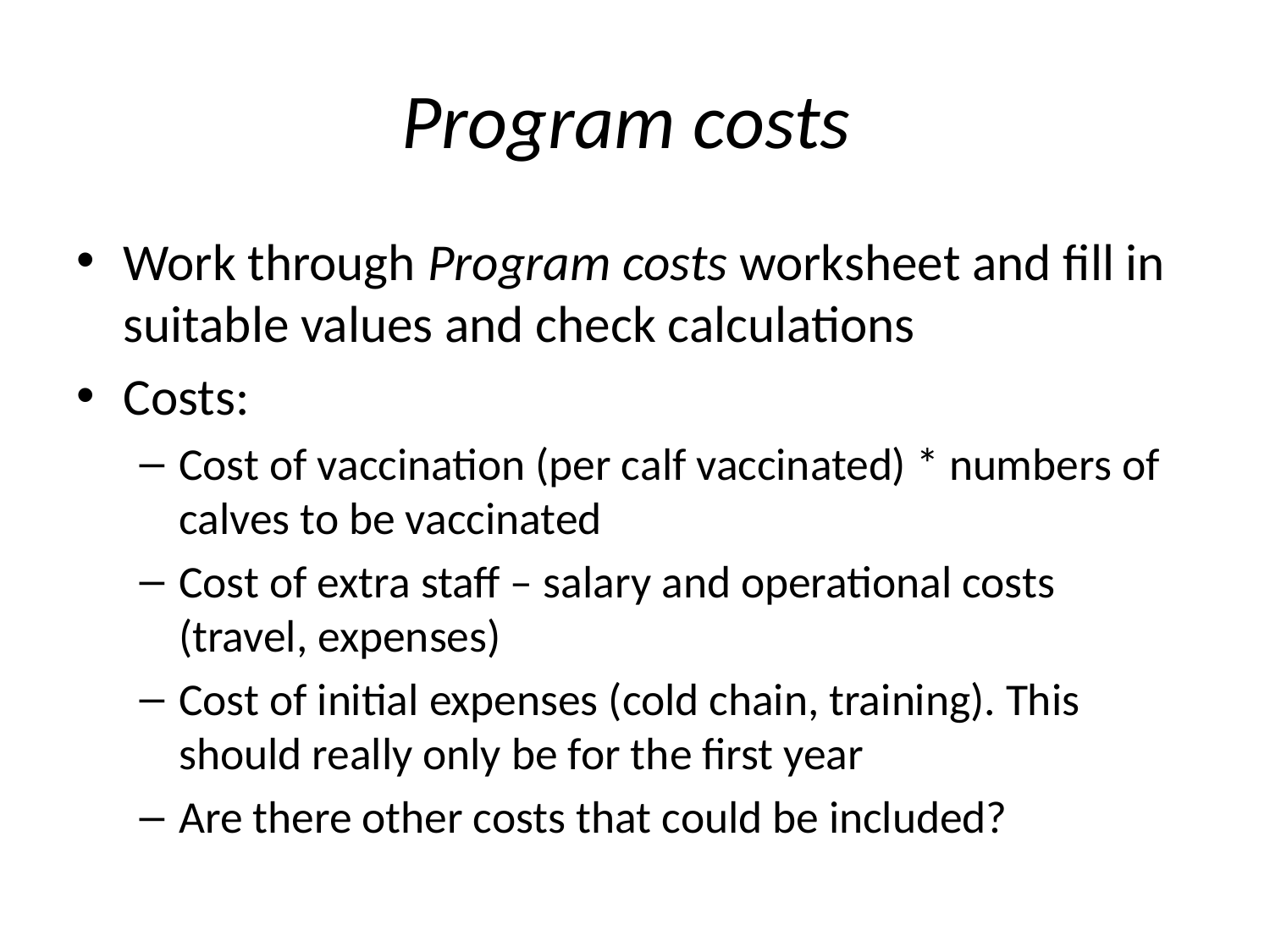

# Program costs
Work through Program costs worksheet and fill in suitable values and check calculations
Costs:
Cost of vaccination (per calf vaccinated) * numbers of calves to be vaccinated
Cost of extra staff – salary and operational costs (travel, expenses)
Cost of initial expenses (cold chain, training). This should really only be for the first year
Are there other costs that could be included?